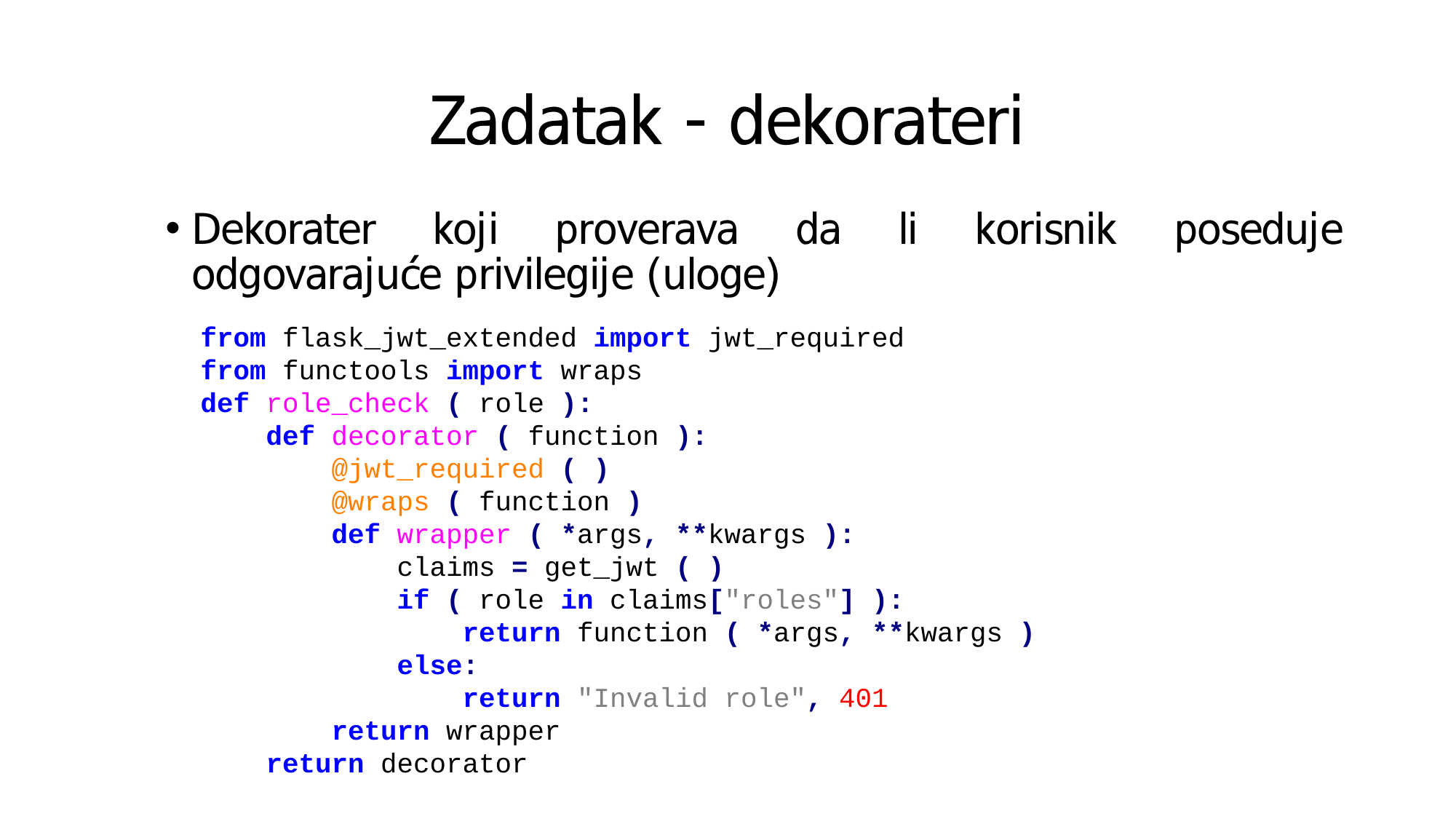

# Zadatak - dekorateri
Dekorater koji proverava da li korisnik poseduje odgovarajuće privilegije (uloge)
from flask_jwt_extended import jwt_required
from functools import wraps
def role_check ( role ):
    def decorator ( function ):
        @jwt_required ( )
        @wraps ( function )
        def wrapper ( *args, **kwargs ):
            claims = get_jwt ( )
            if ( role in claims["roles"] ):
                return function ( *args, **kwargs )
            else:
                return "Invalid role", 401
        return wrapper
    return decorator